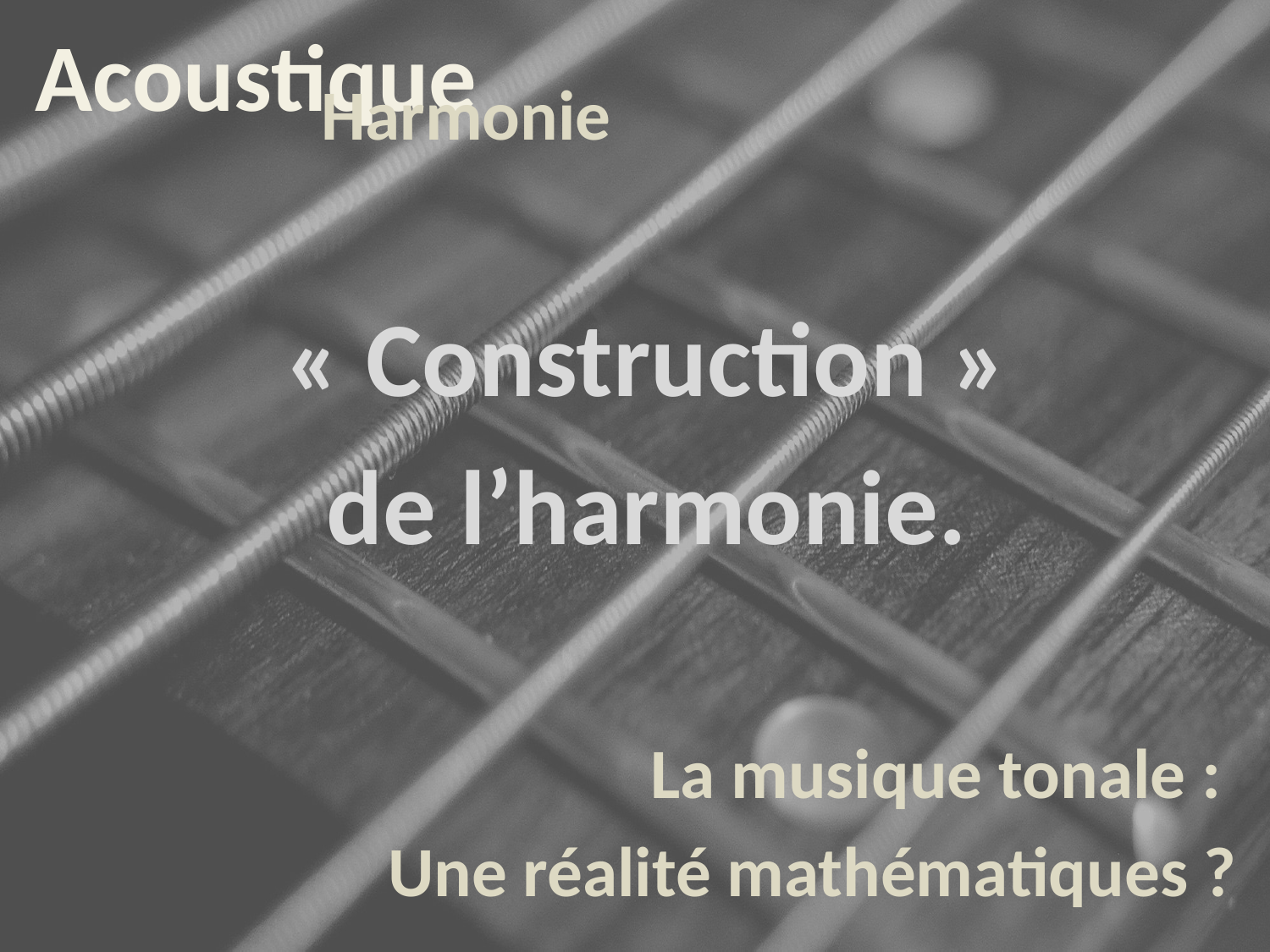

Acoustique
Harmonie

 « Construction »
 de l’harmonie.

La musique tonale :
Une réalité mathématiques ?